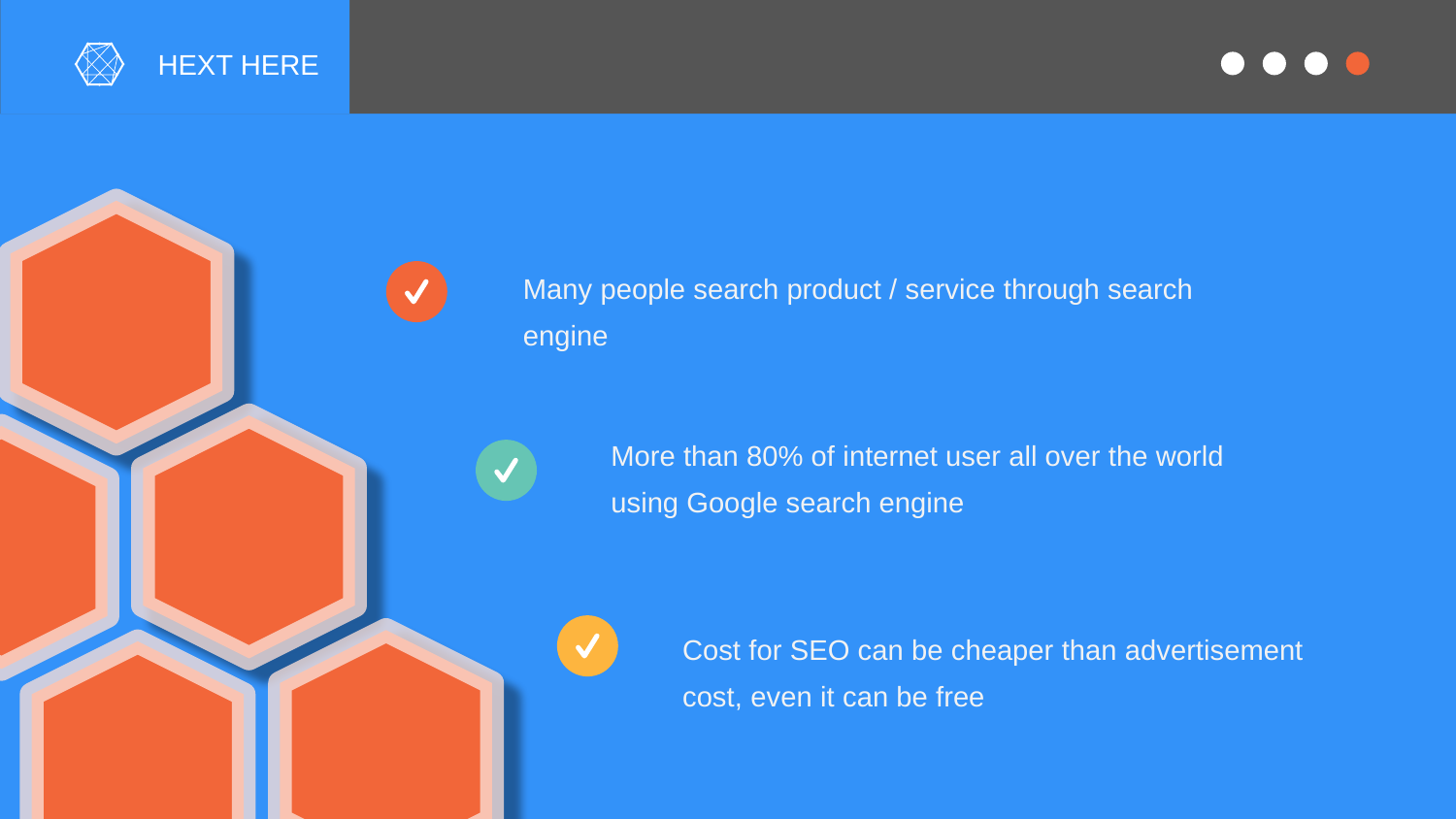

HEXT HERE

Many people search product / service through search engine

More than 80% of internet user all over the world using Google search engine

Cost for SEO can be cheaper than advertisement cost, even it can be free